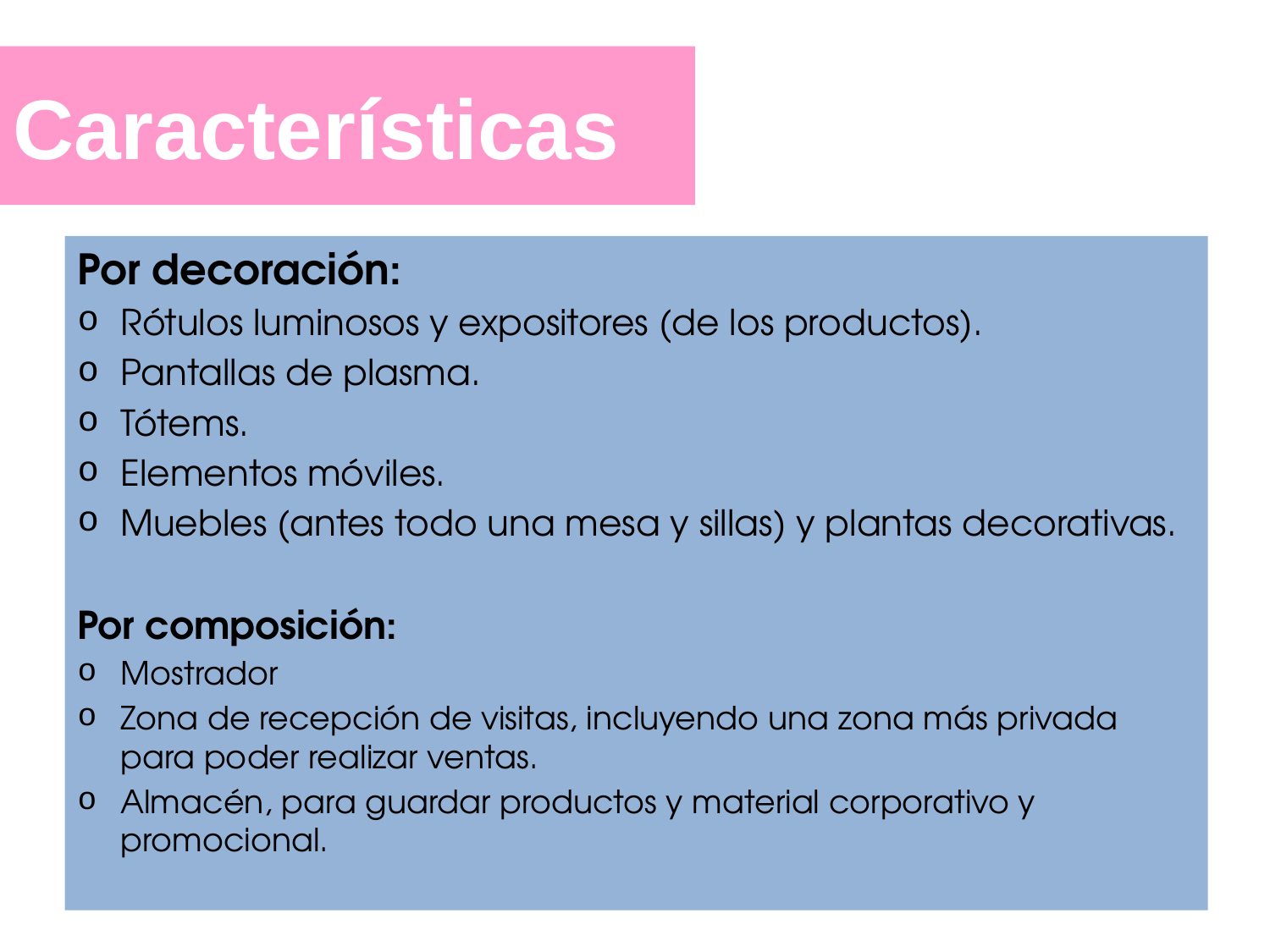

# Características
Por decoración:
Rótulos luminosos y expositores (de los productos).
Pantallas de plasma.
Tótems.
Elementos móviles.
Muebles (antes todo una mesa y sillas) y plantas decorativas.

Por composición:
Mostrador
Zona de recepción de visitas, incluyendo una zona más privada para poder realizar ventas.
Almacén, para guardar productos y material corporativo y promocional.